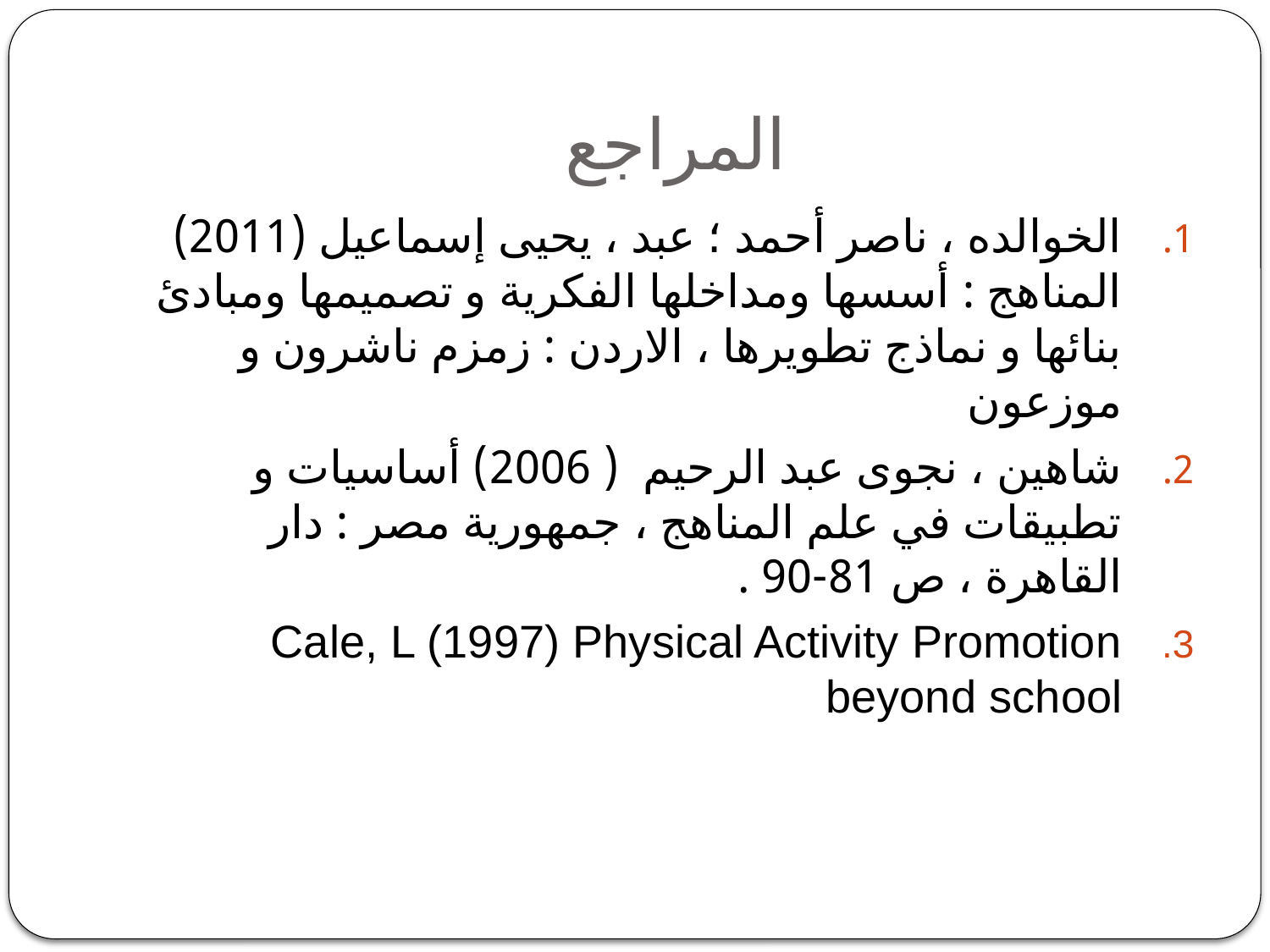

# المراجع
الخوالده ، ناصر أحمد ؛ عبد ، يحيى إسماعيل (2011) المناهج : أسسها ومداخلها الفكرية و تصميمها ومبادئ بنائها و نماذج تطويرها ، الاردن : زمزم ناشرون و موزعون
شاهين ، نجوى عبد الرحيم  ( 2006) أساسيات و تطبيقات في علم المناهج ، جمهورية مصر : دار القاهرة ، ص 81-90 .
Cale, L (1997) Physical Activity Promotion beyond school